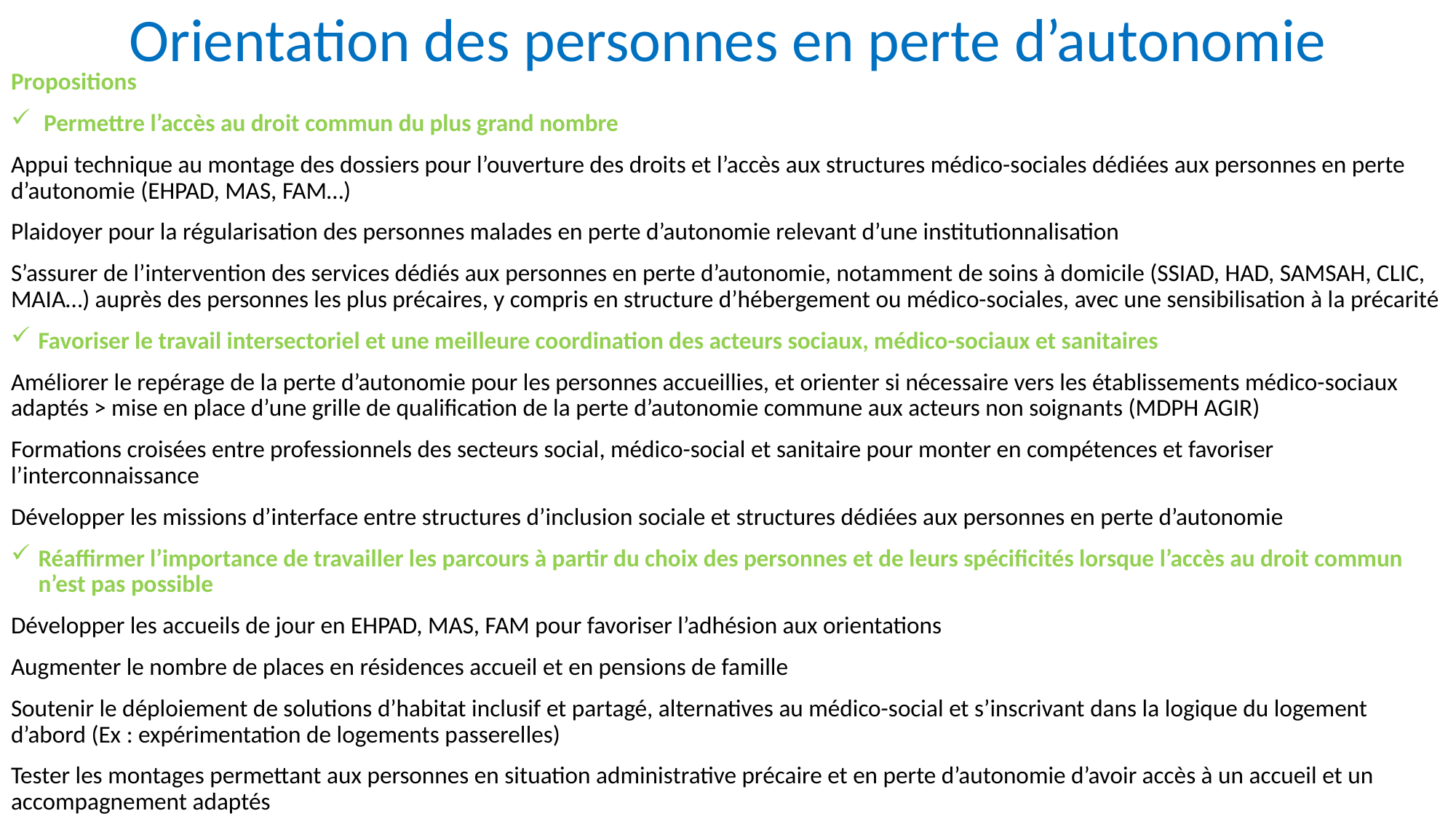

# Orientation des personnes en perte d’autonomie
Propositions
 Permettre l’accès au droit commun du plus grand nombre
Appui technique au montage des dossiers pour l’ouverture des droits et l’accès aux structures médico-sociales dédiées aux personnes en perte d’autonomie (EHPAD, MAS, FAM…)
Plaidoyer pour la régularisation des personnes malades en perte d’autonomie relevant d’une institutionnalisation
S’assurer de l’intervention des services dédiés aux personnes en perte d’autonomie, notamment de soins à domicile (SSIAD, HAD, SAMSAH, CLIC, MAIA…) auprès des personnes les plus précaires, y compris en structure d’hébergement ou médico-sociales, avec une sensibilisation à la précarité
Favoriser le travail intersectoriel et une meilleure coordination des acteurs sociaux, médico-sociaux et sanitaires
Améliorer le repérage de la perte d’autonomie pour les personnes accueillies, et orienter si nécessaire vers les établissements médico-sociaux adaptés > mise en place d’une grille de qualification de la perte d’autonomie commune aux acteurs non soignants (MDPH AGIR)
Formations croisées entre professionnels des secteurs social, médico-social et sanitaire pour monter en compétences et favoriser l’interconnaissance
Développer les missions d’interface entre structures d’inclusion sociale et structures dédiées aux personnes en perte d’autonomie
Réaffirmer l’importance de travailler les parcours à partir du choix des personnes et de leurs spécificités lorsque l’accès au droit commun n’est pas possible
Développer les accueils de jour en EHPAD, MAS, FAM pour favoriser l’adhésion aux orientations
Augmenter le nombre de places en résidences accueil et en pensions de famille
Soutenir le déploiement de solutions d’habitat inclusif et partagé, alternatives au médico-social et s’inscrivant dans la logique du logement d’abord (Ex : expérimentation de logements passerelles)
Tester les montages permettant aux personnes en situation administrative précaire et en perte d’autonomie d’avoir accès à un accueil et un accompagnement adaptés